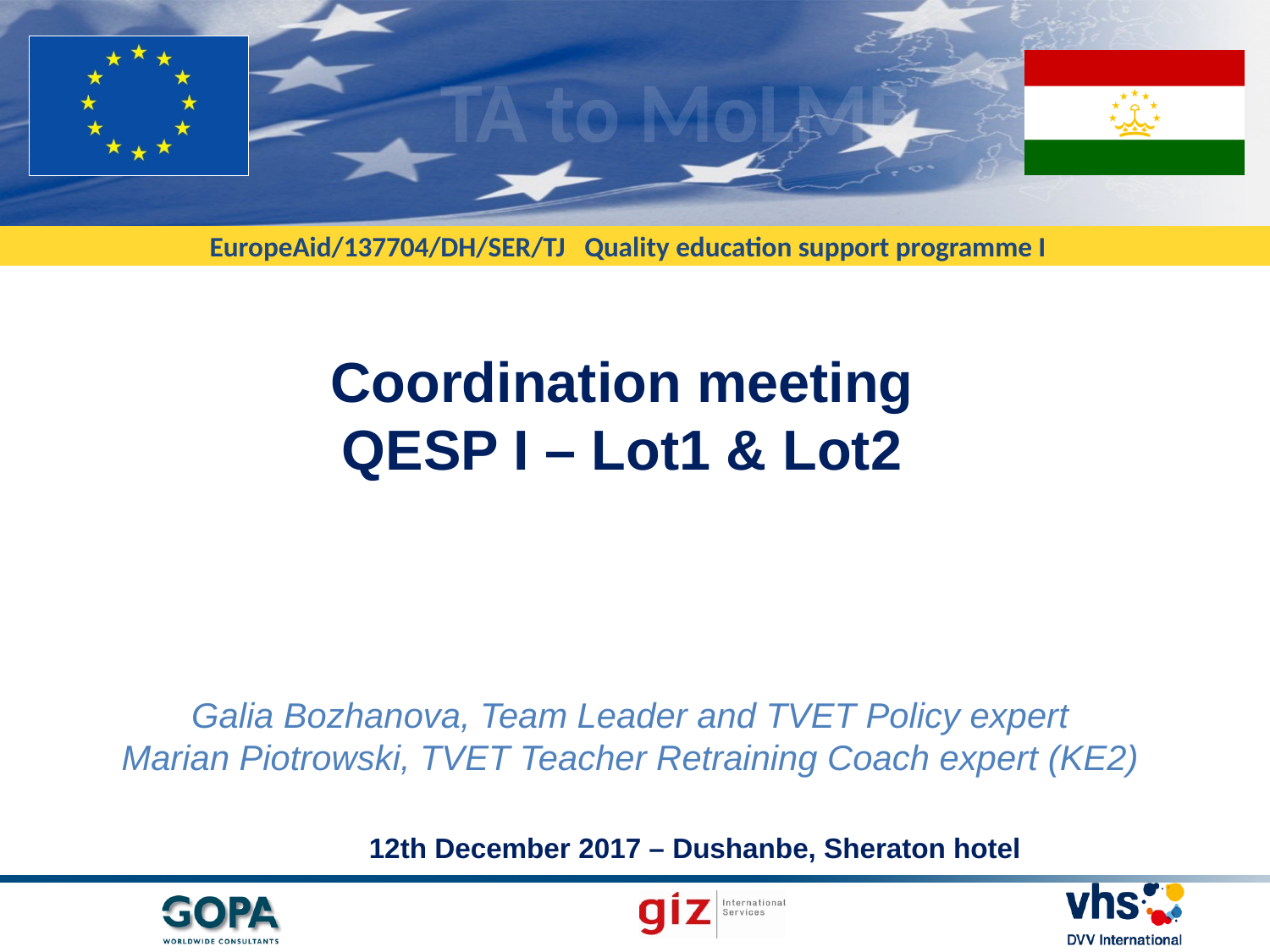

# Coordination meeting QESP I – Lot1 & Lot2 Galia Bozhanova, Team Leader and TVET Policy expert Marian Piotrowski, TVET Teacher Retraining Coach expert (KE2)

12th December 2017 – Dushanbe, Sheraton hotel